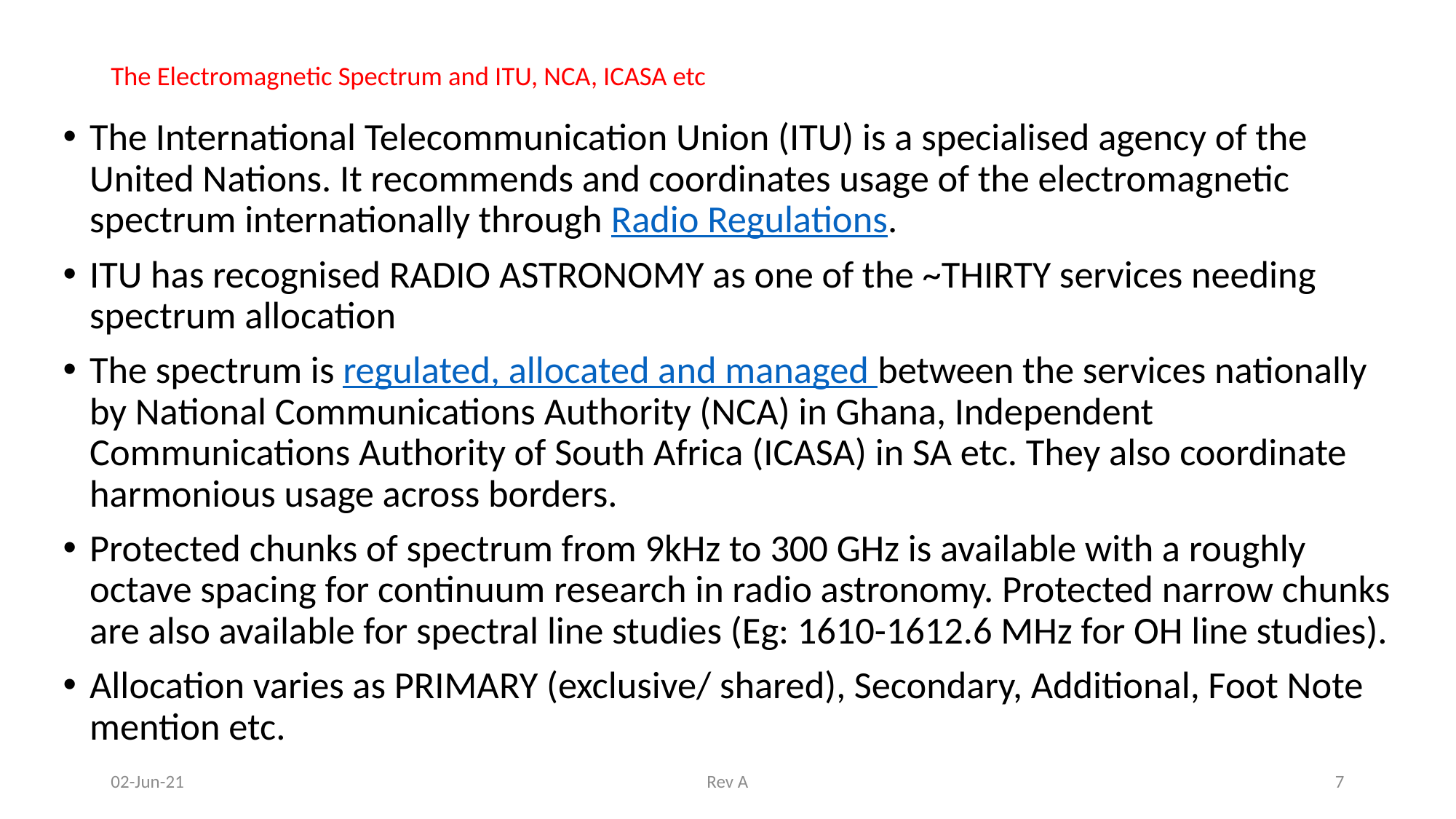

# The Electromagnetic Spectrum and ITU, NCA, ICASA etc
The International Telecommunication Union (ITU) is a specialised agency of the United Nations. It recommends and coordinates usage of the electromagnetic spectrum internationally through Radio Regulations.
ITU has recognised RADIO ASTRONOMY as one of the ~THIRTY services needing spectrum allocation
The spectrum is regulated, allocated and managed between the services nationally by National Communications Authority (NCA) in Ghana, Independent Communications Authority of South Africa (ICASA) in SA etc. They also coordinate harmonious usage across borders.
Protected chunks of spectrum from 9kHz to 300 GHz is available with a roughly octave spacing for continuum research in radio astronomy. Protected narrow chunks are also available for spectral line studies (Eg: 1610-1612.6 MHz for OH line studies).
Allocation varies as PRIMARY (exclusive/ shared), Secondary, Additional, Foot Note mention etc.

02-Jun-21
Rev A
7